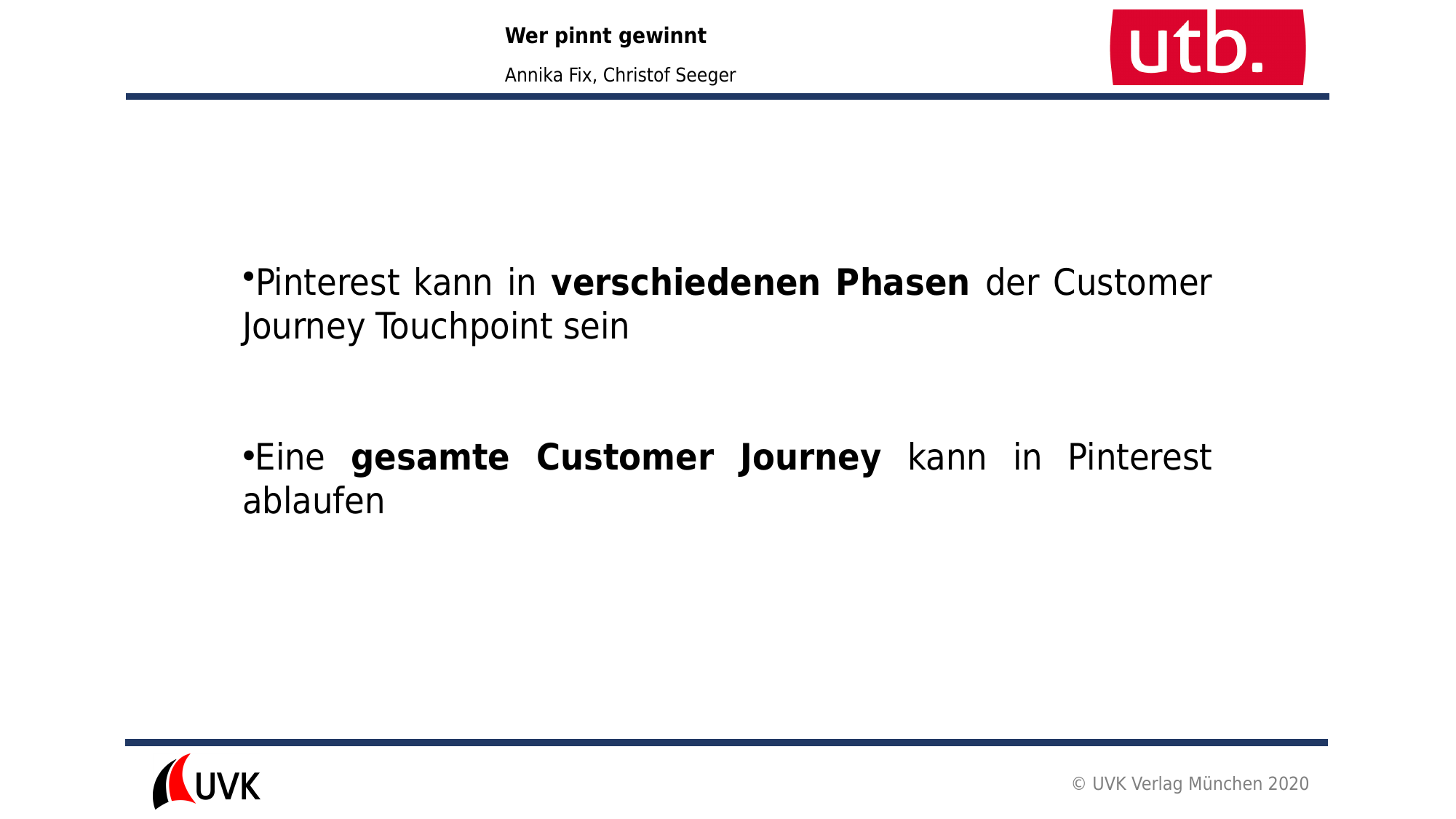

Pinterest kann in verschiedenen Phasen der Customer Journey Touchpoint sein

Eine gesamte Customer Journey kann in Pinterest ablaufen